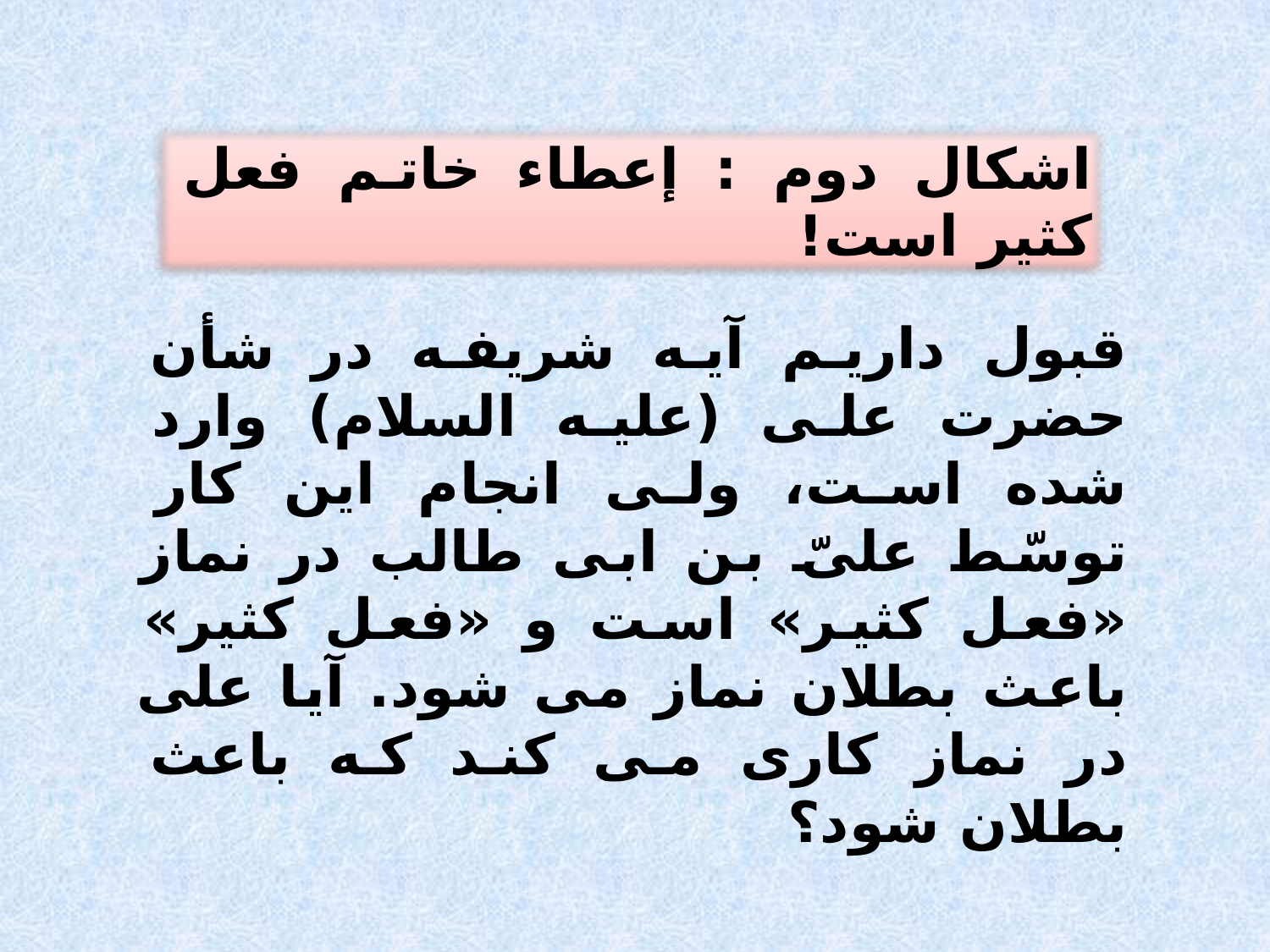

اشكال دوم : إعطاء خاتم فعل كثير است!
قبول داريم آيه شريفه در شأن حضرت على (عليه السلام) وارد شده است، ولى انجام اين كار توسّط علىّ بن ابى طالب در نماز «فعل كثير» است و «فعل كثير» باعث بطلان نماز مى شود. آيا على در نماز كارى مى كند كه باعث بطلان شود؟